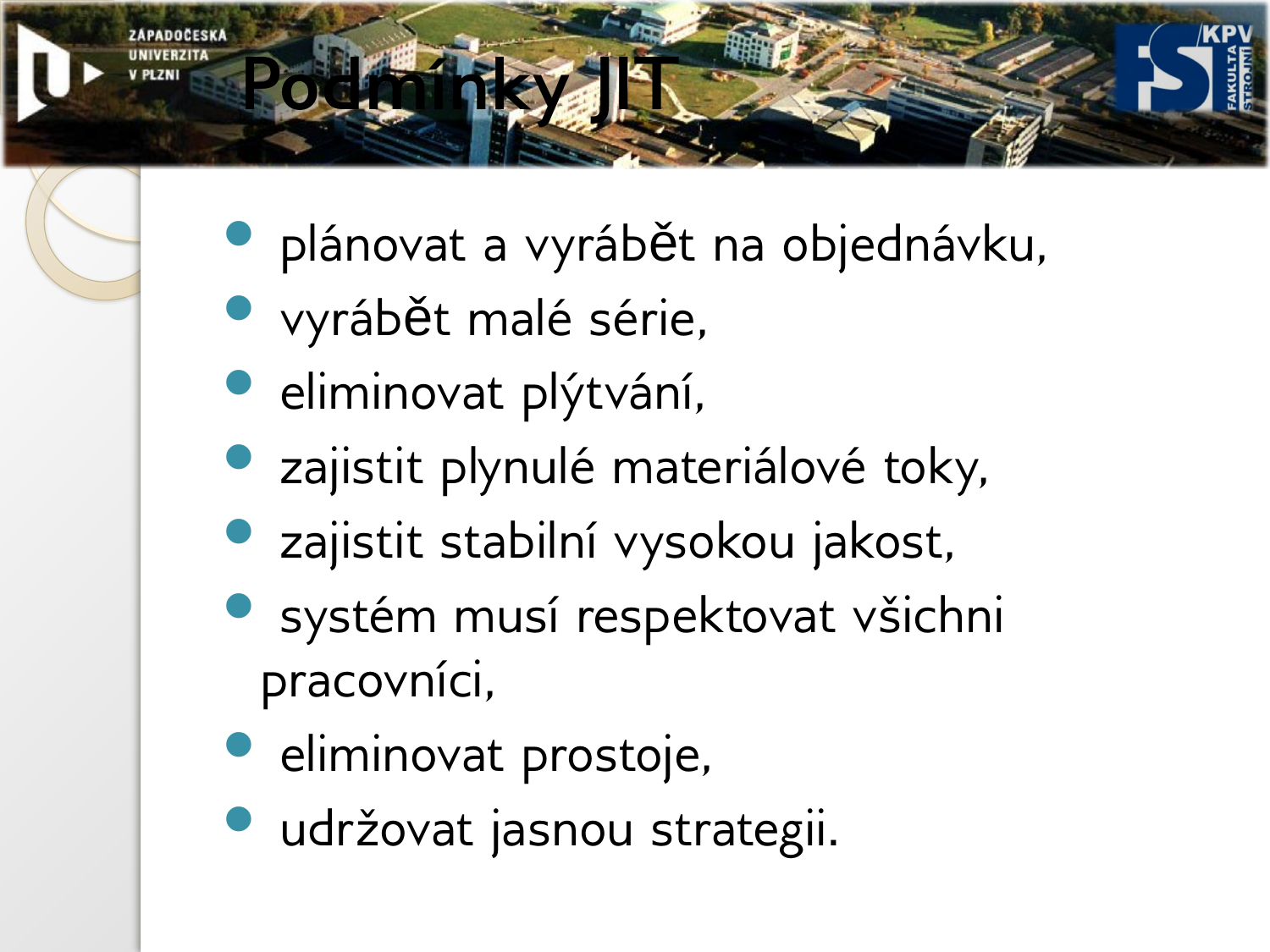

# Podmínky JIT
 plánovat a vyrábět na objednávku,
 vyrábět malé série,
 eliminovat plýtvání,
 zajistit plynulé materiálové toky,
 zajistit stabilní vysokou jakost,
 systém musí respektovat všichni pracovníci,
 eliminovat prostoje,
 udržovat jasnou strategii.